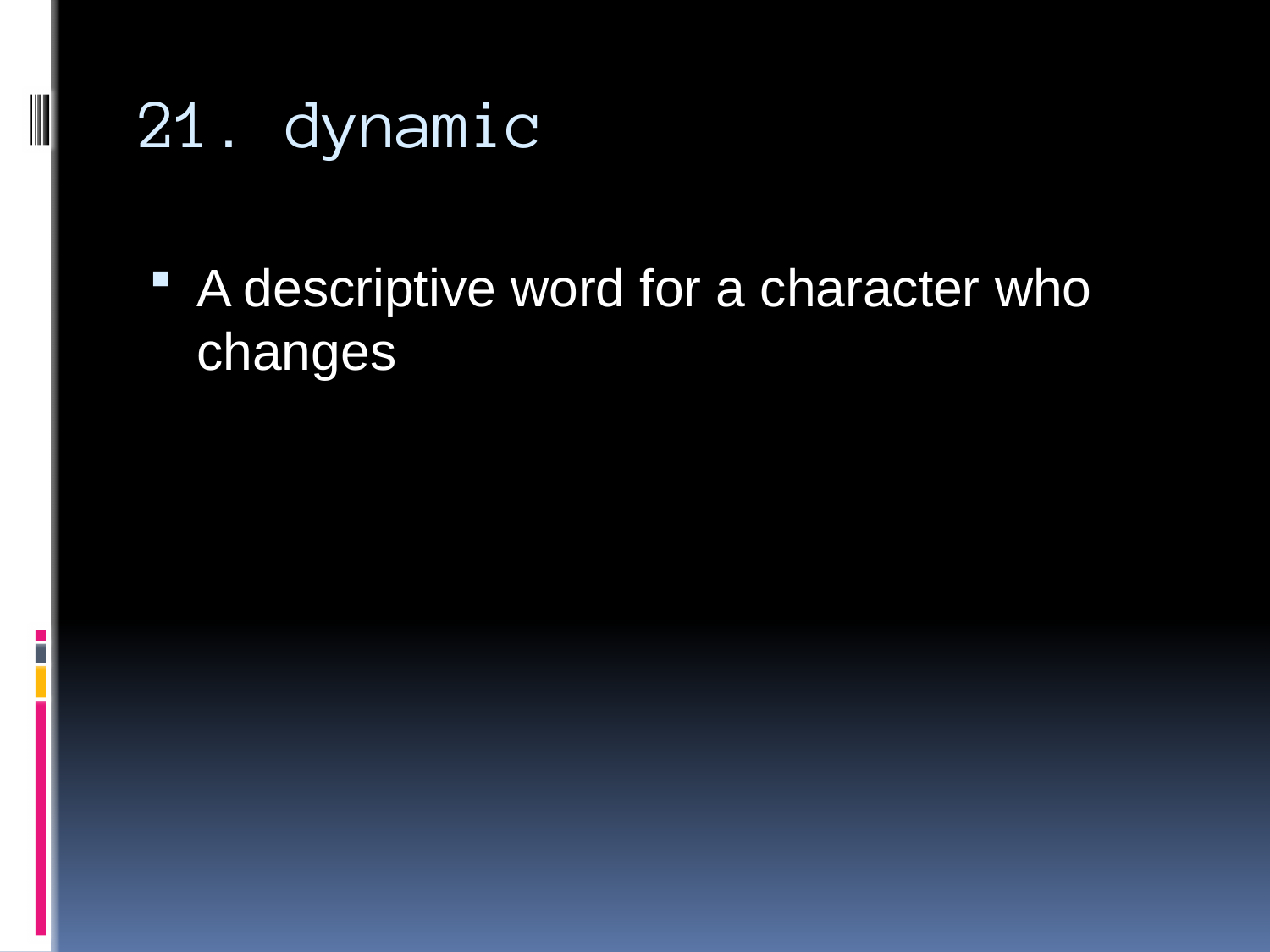

# 21. dynamic
A descriptive word for a character who changes